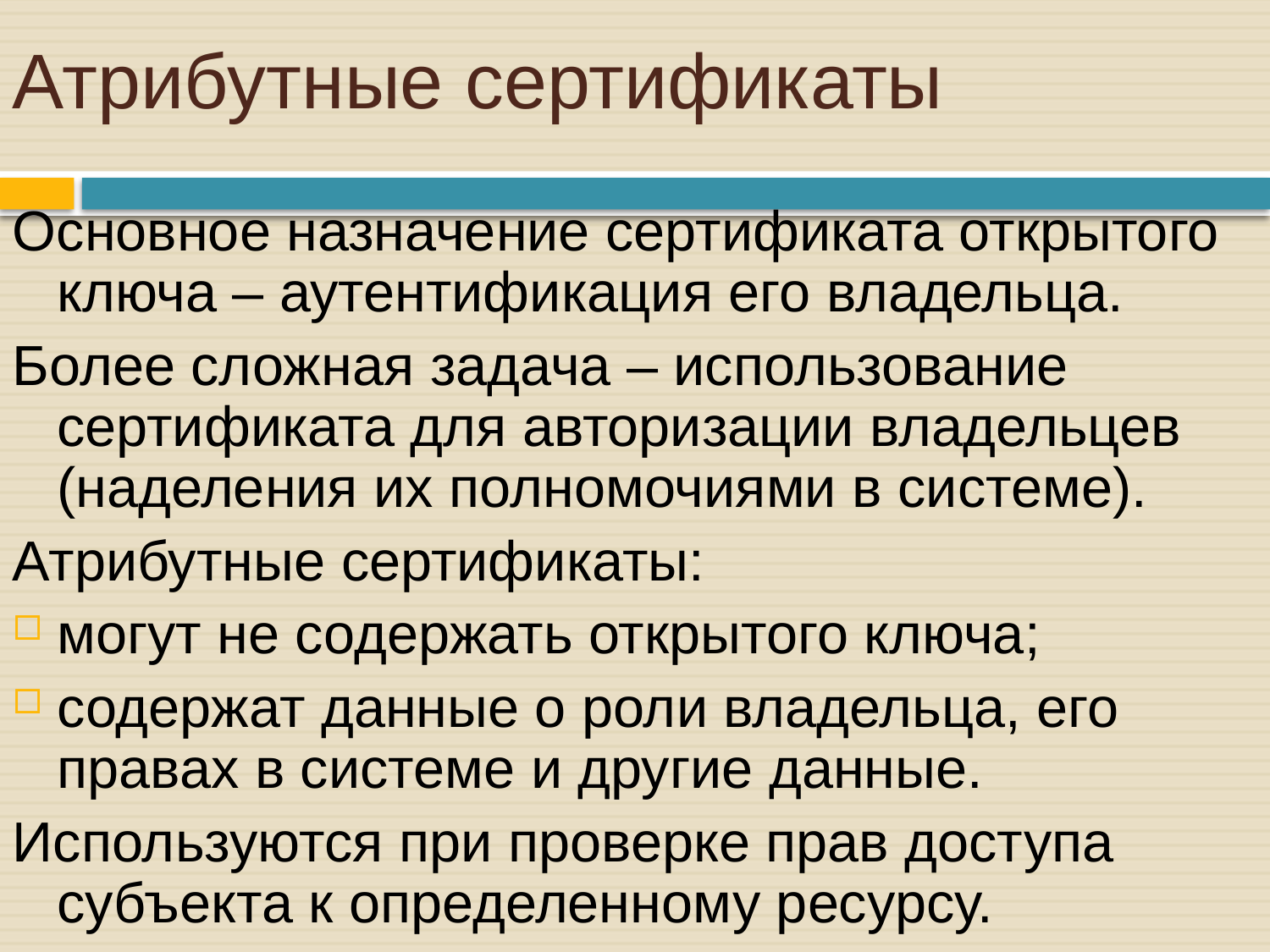

# Атрибутные сертификаты
Основное назначение сертификата открытого ключа – аутентификация его владельца.
Более сложная задача – использование сертификата для авторизации владельцев (наделения их полномочиями в системе).
Атрибутные сертификаты:
могут не содержать открытого ключа;
содержат данные о роли владельца, его правах в системе и другие данные.
Используются при проверке прав доступа субъекта к определенному ресурсу.